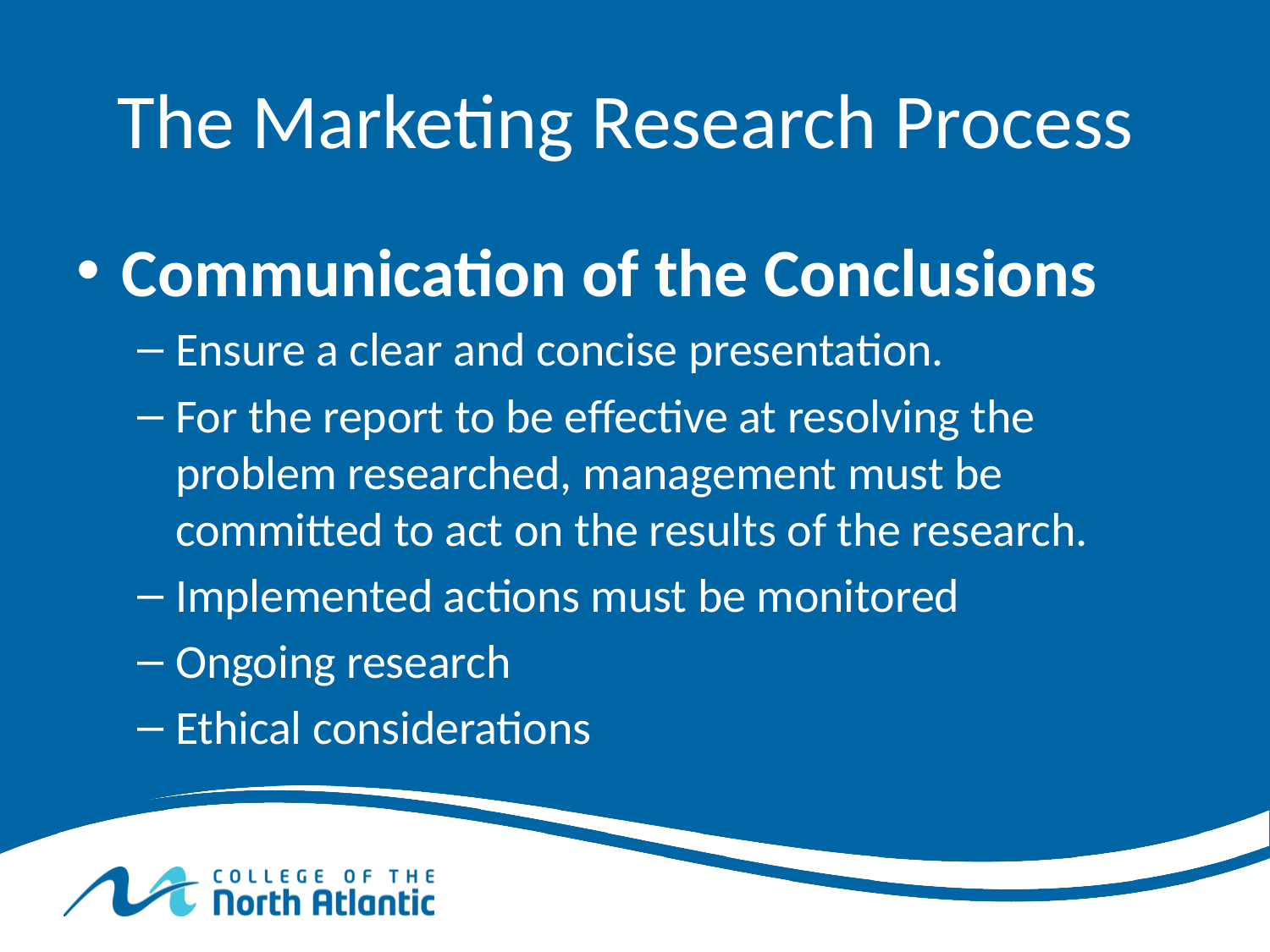

# The Marketing Research Process
Communication of the Conclusions
Ensure a clear and concise presentation.
For the report to be effective at resolving the problem researched, management must be committed to act on the results of the research.
Implemented actions must be monitored
Ongoing research
Ethical considerations